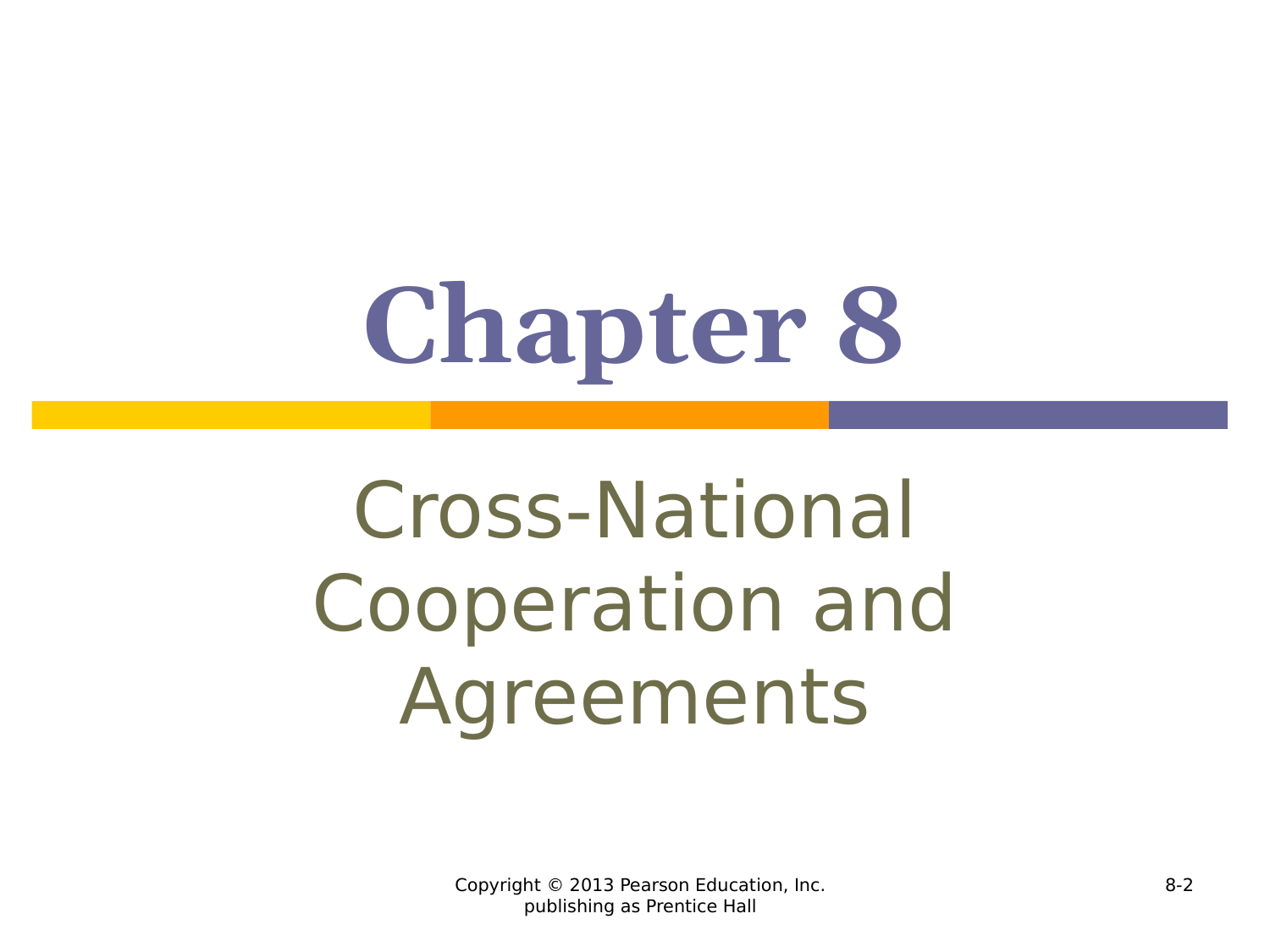

# Chapter 8
Cross-National Cooperation and Agreements
Copyright © 2013 Pearson Education, Inc. publishing as Prentice Hall
8-2